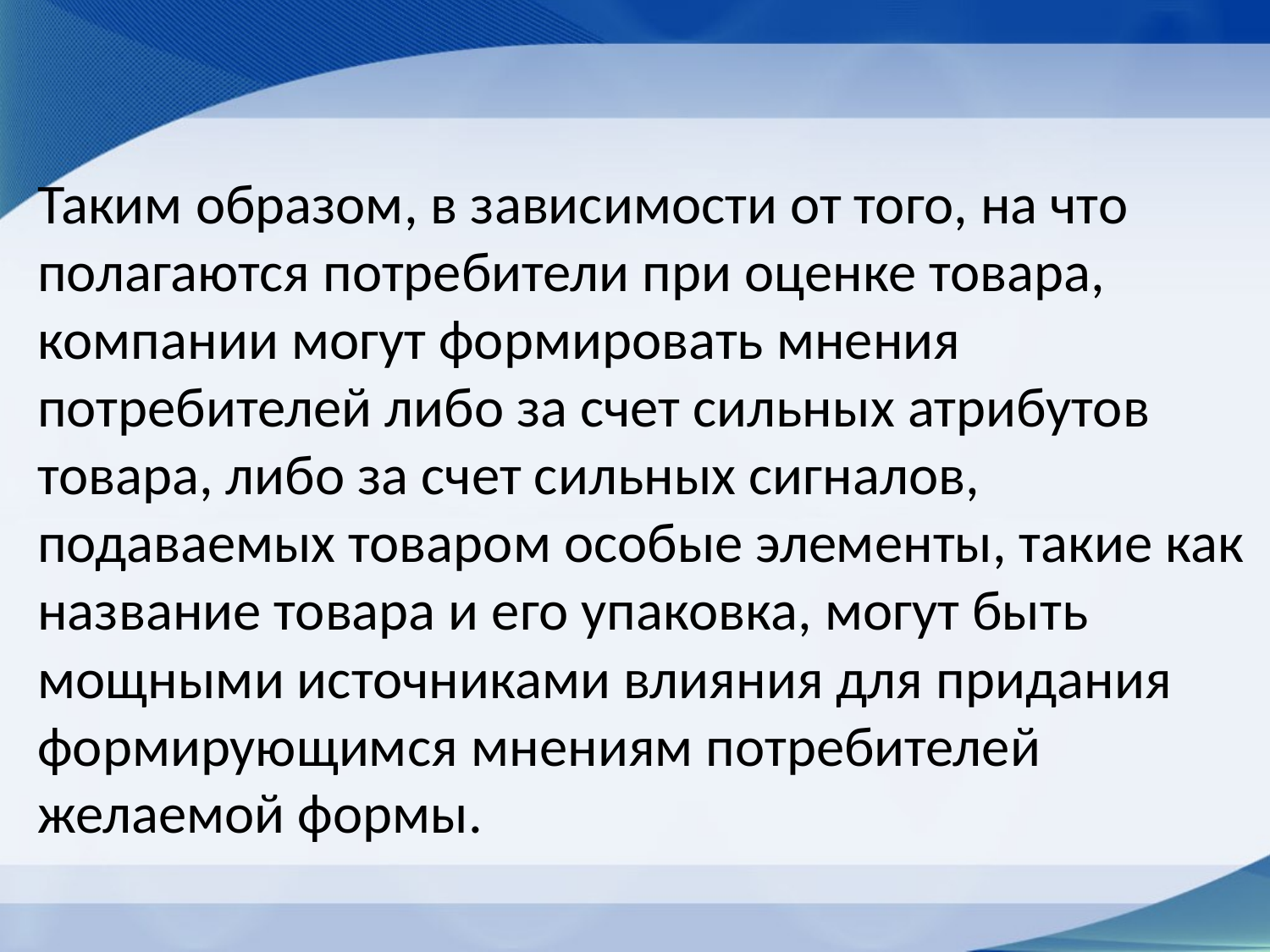

# Таким образом, в зависимости от того, на что полагаются потребители при оценке товара, компании могут формировать мнения потребителей либо за счет сильных атрибутов товара, либо за счет сильных сигналов, подаваемых товаром особые элементы, такие как название товара и его упаковка, могут быть мощными источниками влияния для придания формирующимся мнениям потребителей желаемой формы.